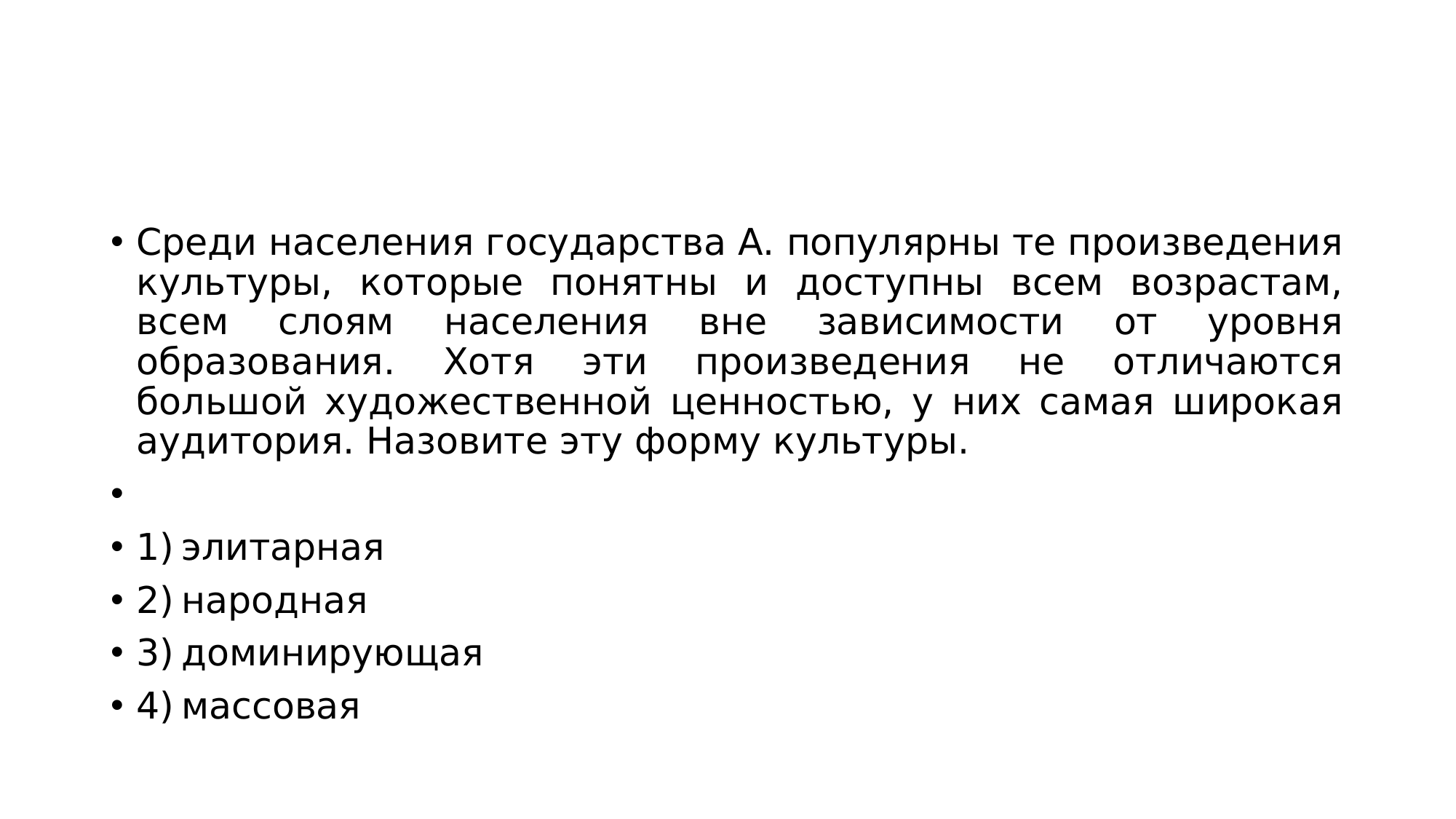

#
Среди населения государства А. популярны те произведения культуры, которые понятны и доступны всем возрастам, всем слоям населения вне зависимости от уровня образования. Хотя эти произведения не отличаются большой художественной ценностью, у них самая широкая аудитория. Назовите эту форму культуры.

1) элитарная
2) народная
3) доминирующая
4) массовая